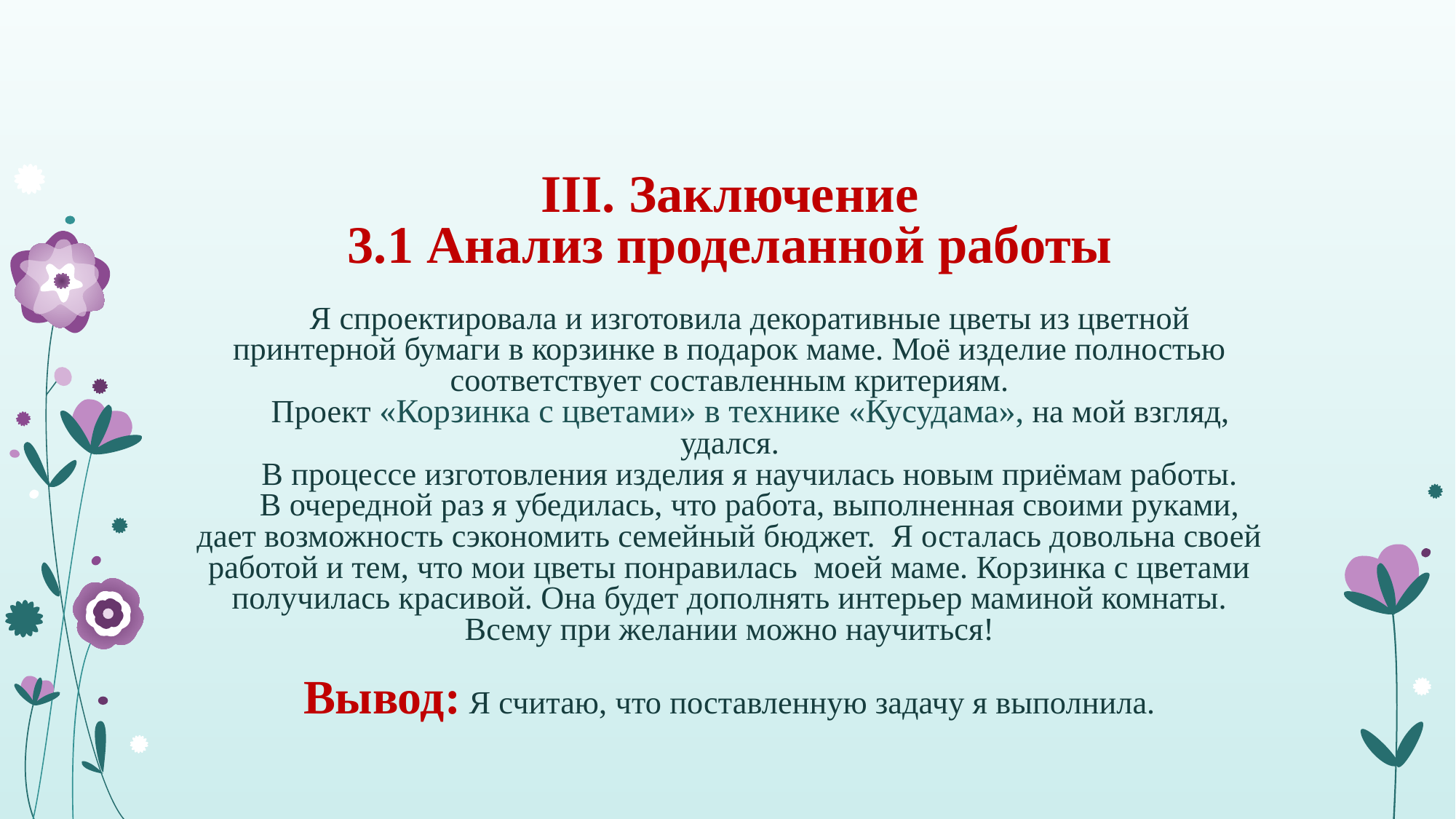

# III. Заключение 3.1 Анализ проделанной работы Я спроектировала и изготовила декоративные цветы из цветной принтерной бумаги в корзинке в подарок маме. Моё изделие полностью соответствует составленным критериям. Проект «Корзинка с цветами» в технике «Кусудама», на мой взгляд, удался. В процессе изготовления изделия я научилась новым приёмам работы. В очередной раз я убедилась, что работа, выполненная своими руками, дает возможность сэкономить семейный бюджет.  Я осталась довольна своей работой и тем, что мои цветы понравилась  моей маме. Корзинка с цветами получилась красивой. Она будет дополнять интерьер маминой комнаты. Всему при желании можно научиться! Вывод: Я считаю, что поставленную задачу я выполнила.